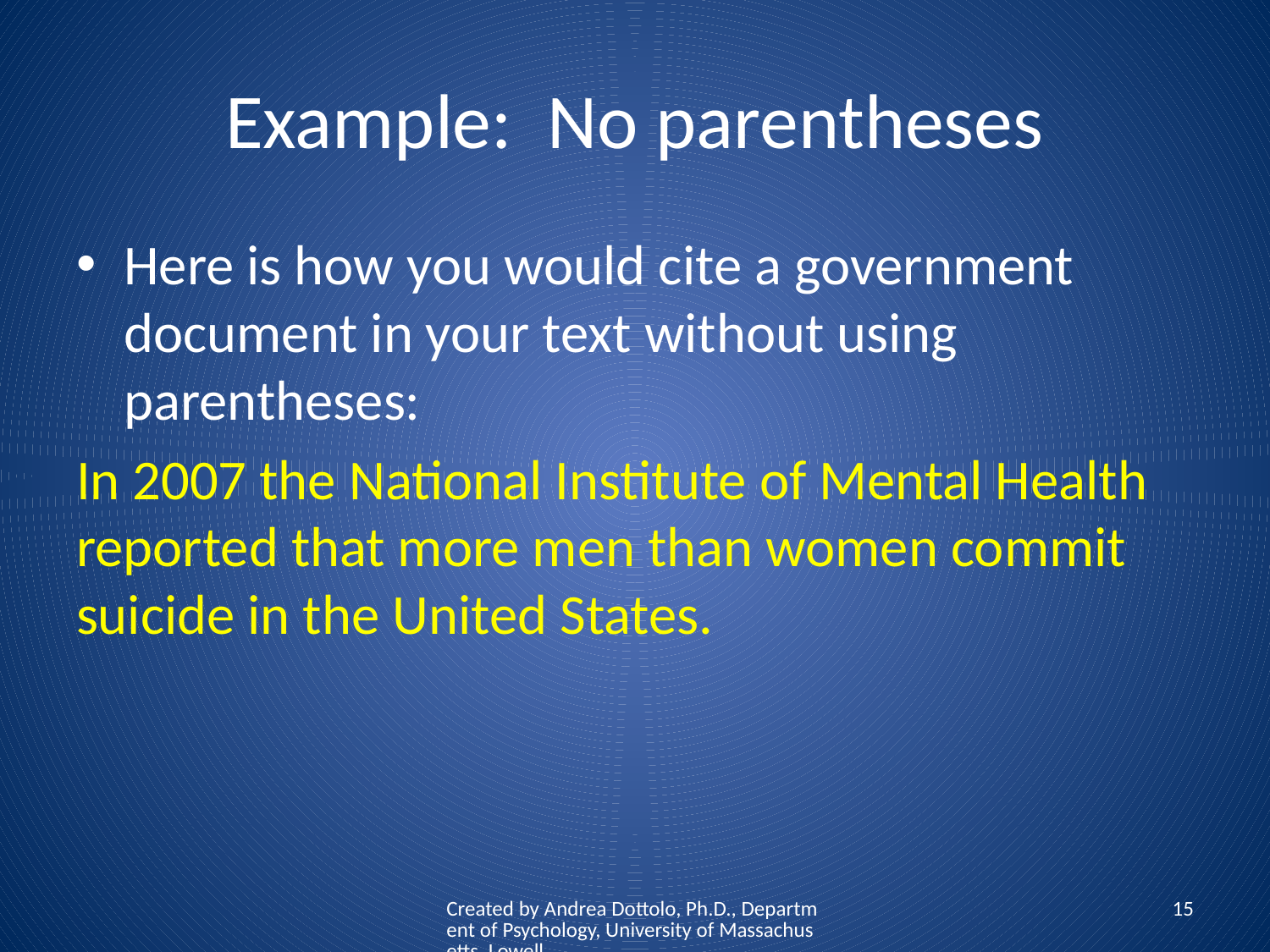

# Example:  No parentheses
Here is how you would cite a government document in your text without using parentheses:
In 2007 the National Institute of Mental Health reported that more men than women commit suicide in the United States.

Created by Andrea Dottolo, Ph.D., Department of Psychology, University of Massachusetts, Lowell
15